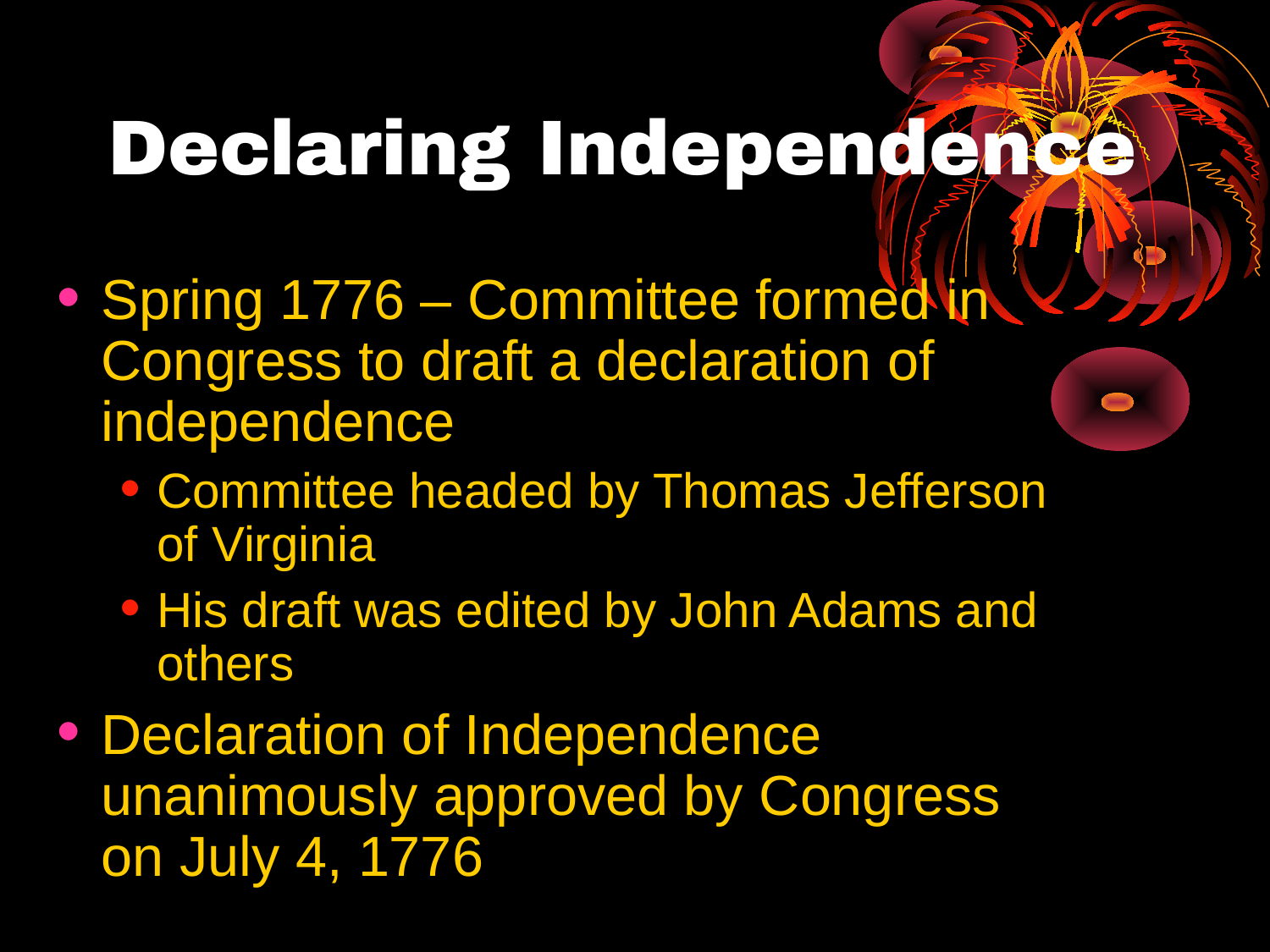

Declaring Independence
Spring 1776 – Committee formed in Congress to draft a declaration of independence
Committee headed by Thomas Jefferson of Virginia
His draft was edited by John Adams and others
Declaration of Independence unanimously approved by Congress on July 4, 1776